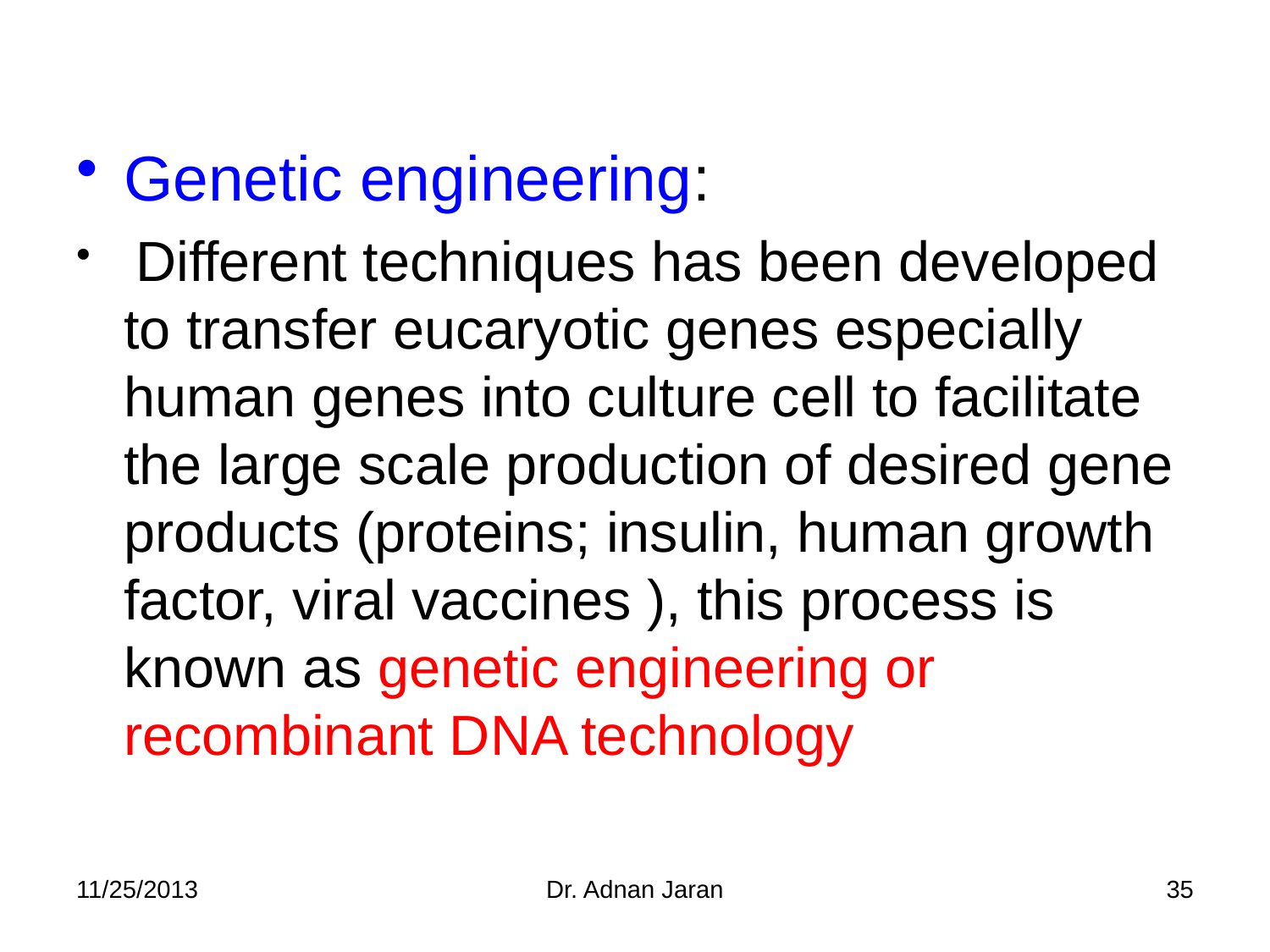

Genetic engineering:
 Different techniques has been developed to transfer eucaryotic genes especially human genes into culture cell to facilitate the large scale production of desired gene products (proteins; insulin, human growth factor, viral vaccines ), this process is known as genetic engineering or recombinant DNA technology
11/25/2013
Dr. Adnan Jaran
35